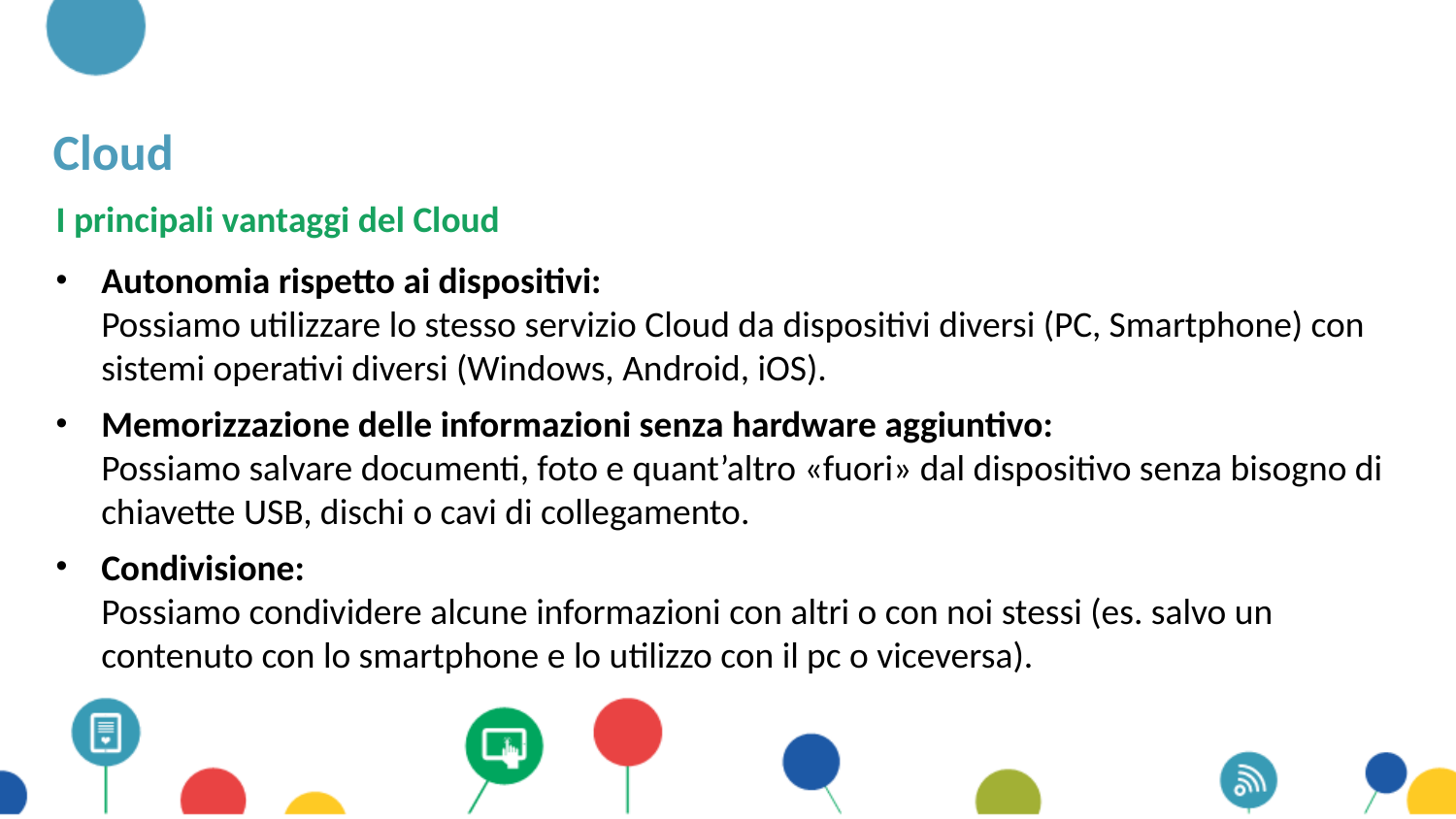

# Cloud
I principali vantaggi del Cloud
Autonomia rispetto ai dispositivi:
Possiamo utilizzare lo stesso servizio Cloud da dispositivi diversi (PC, Smartphone) con sistemi operativi diversi (Windows, Android, iOS).
Memorizzazione delle informazioni senza hardware aggiuntivo:
Possiamo salvare documenti, foto e quant’altro «fuori» dal dispositivo senza bisogno di chiavette USB, dischi o cavi di collegamento.
Condivisione:
Possiamo condividere alcune informazioni con altri o con noi stessi (es. salvo un contenuto con lo smartphone e lo utilizzo con il pc o viceversa).